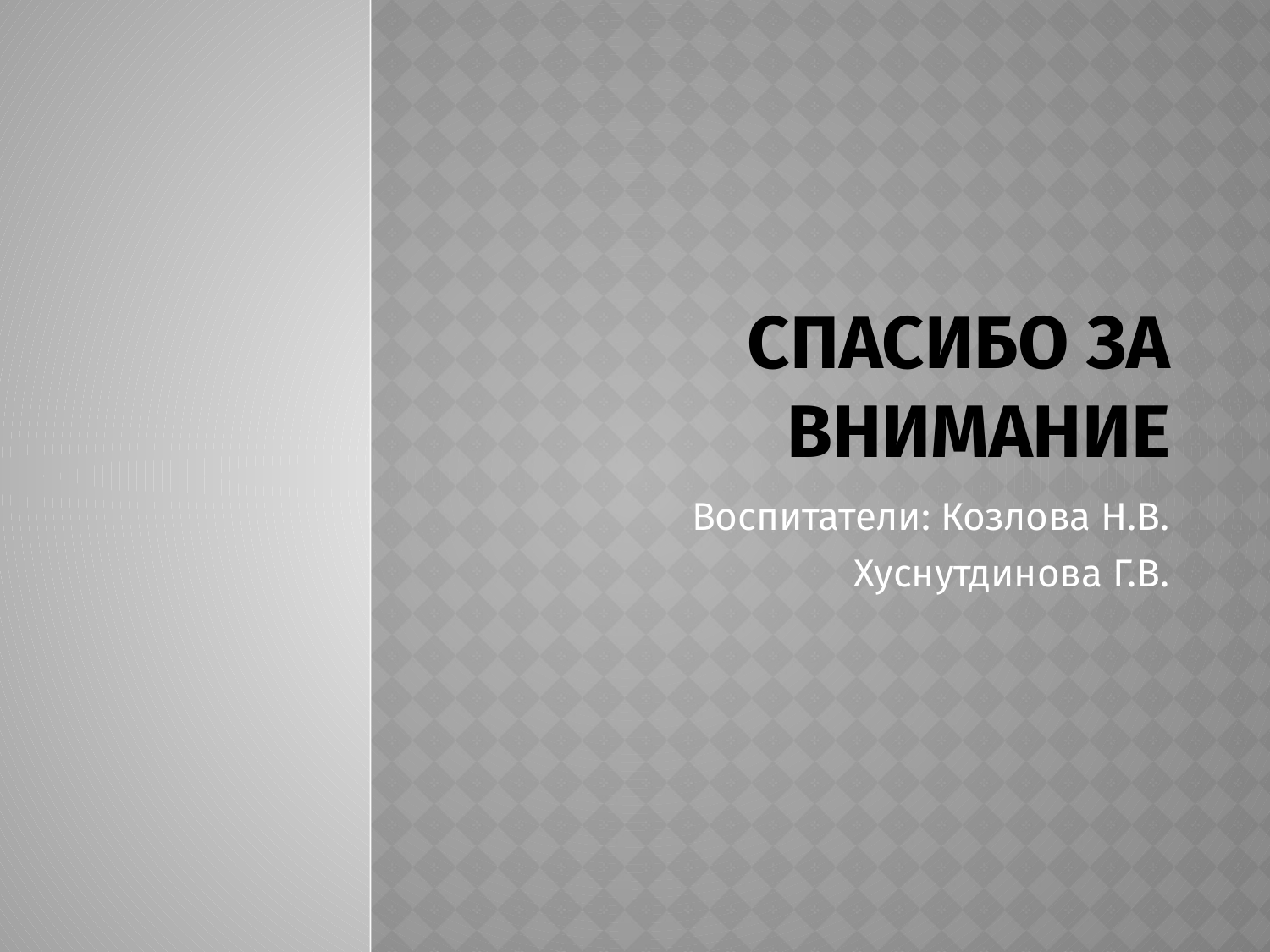

# Спасибо за внимание
Воспитатели: Козлова Н.В.
Хуснутдинова Г.В.